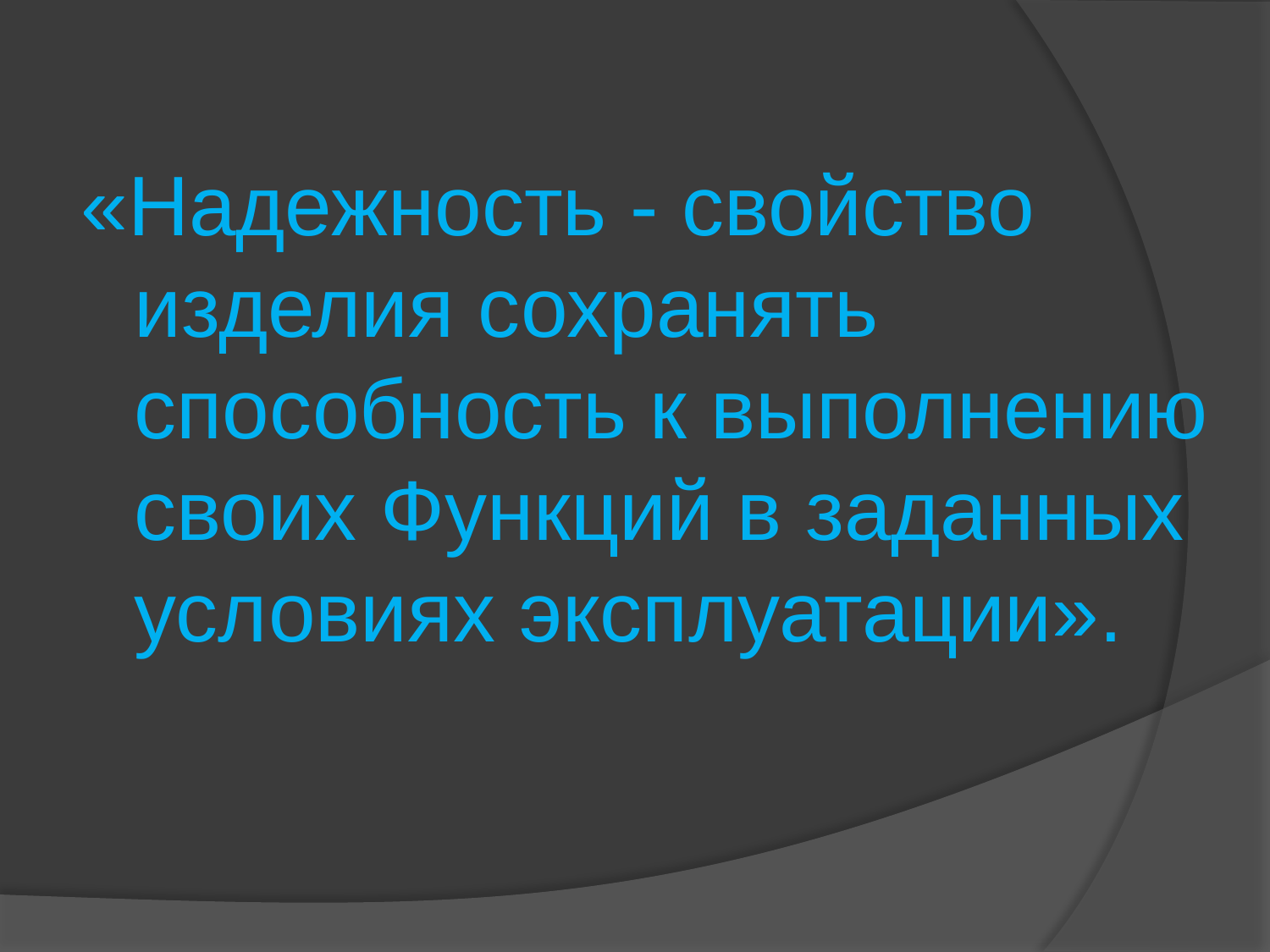

«Надежность - свойство изделия сохранять способность к выполнению своих Функций в заданных условиях эксплуатации».

#